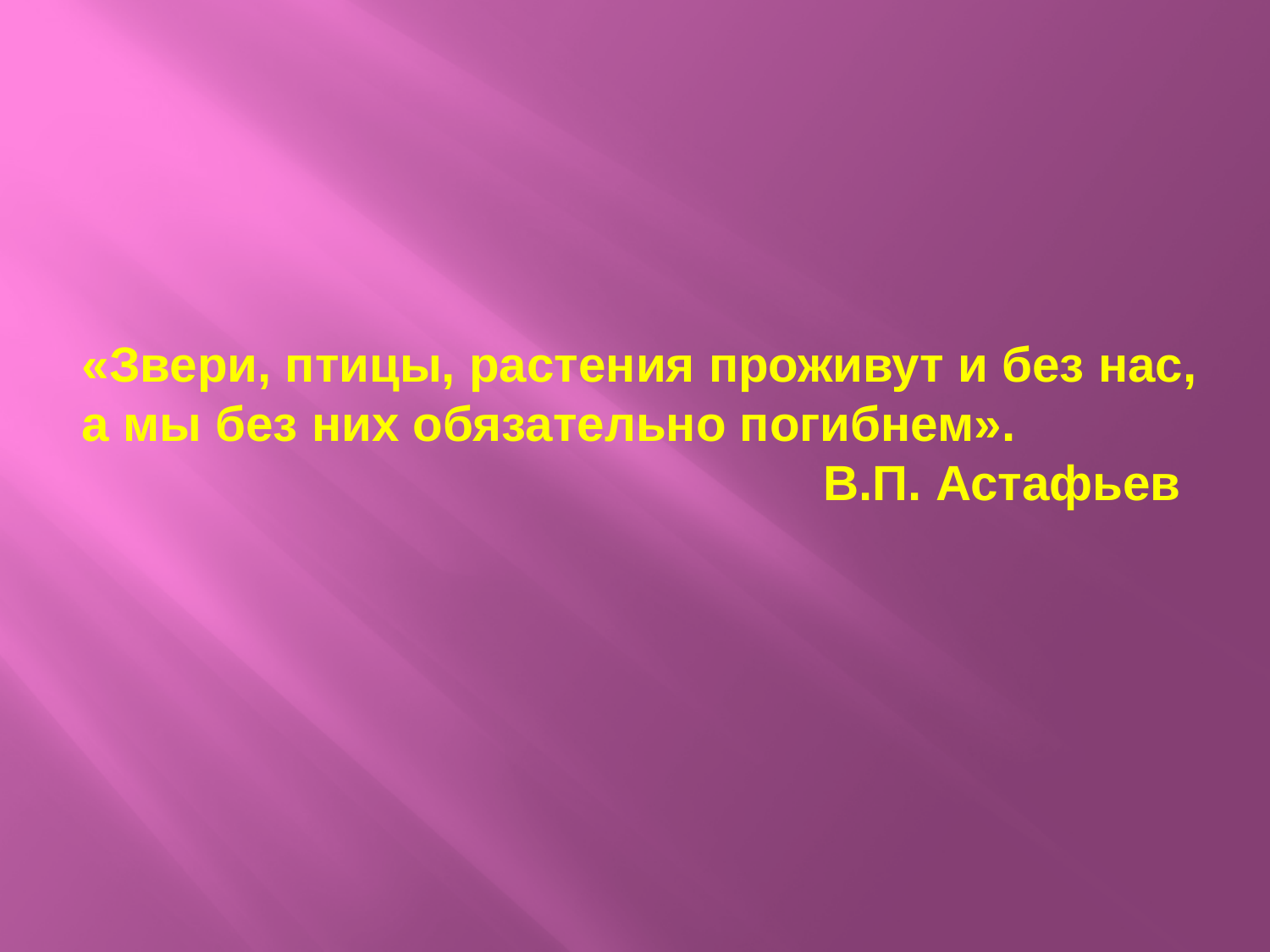

# «Звери, птицы, растения проживут и без нас, а мы без них обязательно погибнем». В.П. Астафьев